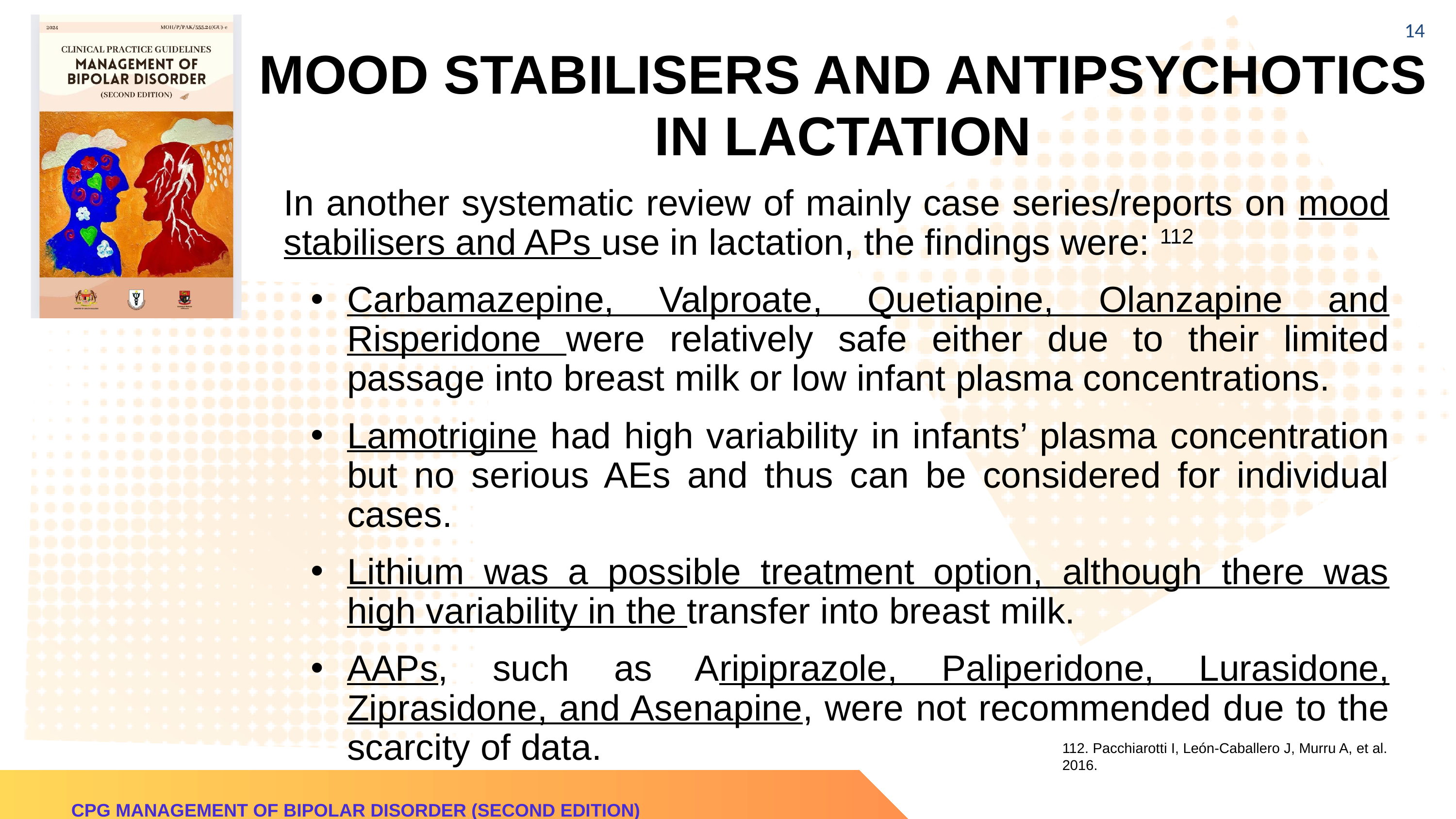

14
MOOD STABILISERS AND ANTIPSYCHOTICS
IN LACTATION

In another systematic review of mainly case series/reports on mood stabilisers and APs use in lactation, the findings were: 112
Carbamazepine, Valproate, Quetiapine, Olanzapine and Risperidone were relatively safe either due to their limited passage into breast milk or low infant plasma concentrations.
Lamotrigine had high variability in infants’ plasma concentration but no serious AEs and thus can be considered for individual cases.
Lithium was a possible treatment option, although there was high variability in the transfer into breast milk.
AAPs, such as Aripiprazole, Paliperidone, Lurasidone, Ziprasidone, and Asenapine, were not recommended due to the scarcity of data.

112. Pacchiarotti I, León-Caballero J, Murru A, et al. 2016.

CPG MANAGEMENT OF BIPOLAR DISORDER (SECOND EDITION)